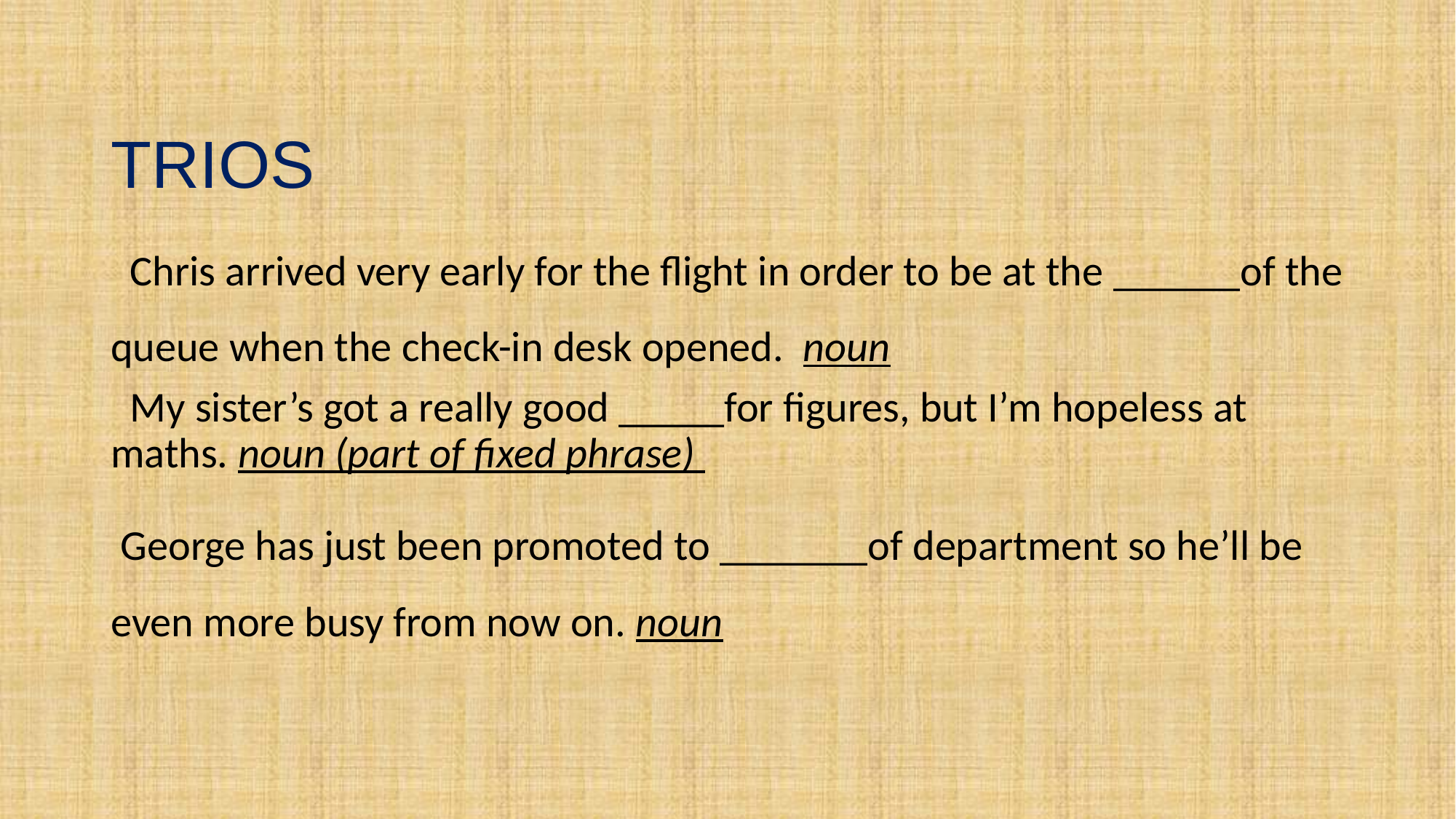

#
TRIOS
  Chris arrived very early for the flight in order to be at the ______of the queue when the check-in desk opened.  noun
  My sister’s got a really good _____for figures, but I’m hopeless at maths. noun (part of fixed phrase)
 George has just been promoted to _______of department so he’ll be even more busy from now on. noun